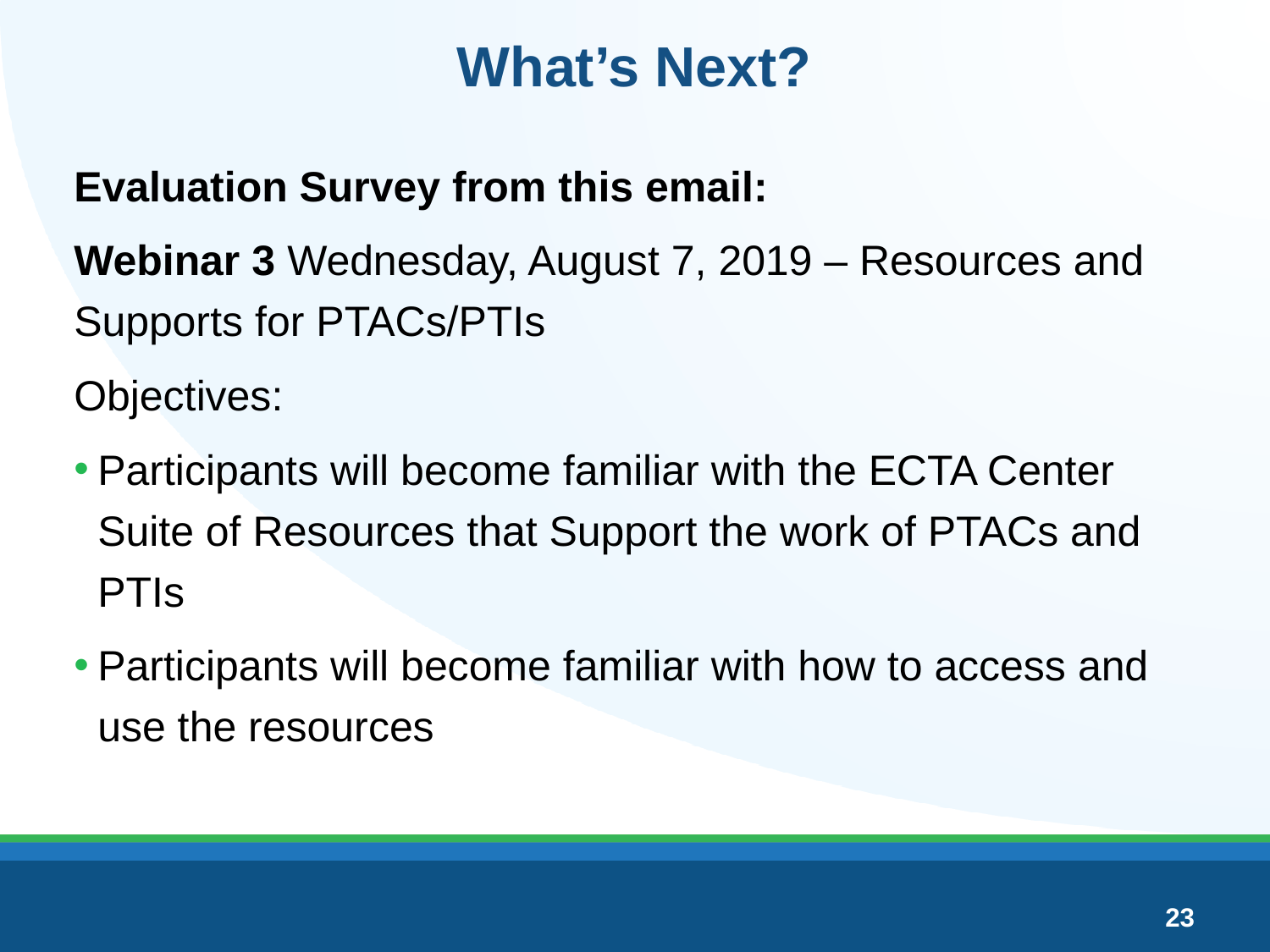

# What’s Next?
Evaluation Survey from this email:
Webinar 3 Wednesday, August 7, 2019 – Resources and Supports for PTACs/PTIs
Objectives:
Participants will become familiar with the ECTA Center Suite of Resources that Support the work of PTACs and PTIs
Participants will become familiar with how to access and use the resources

23